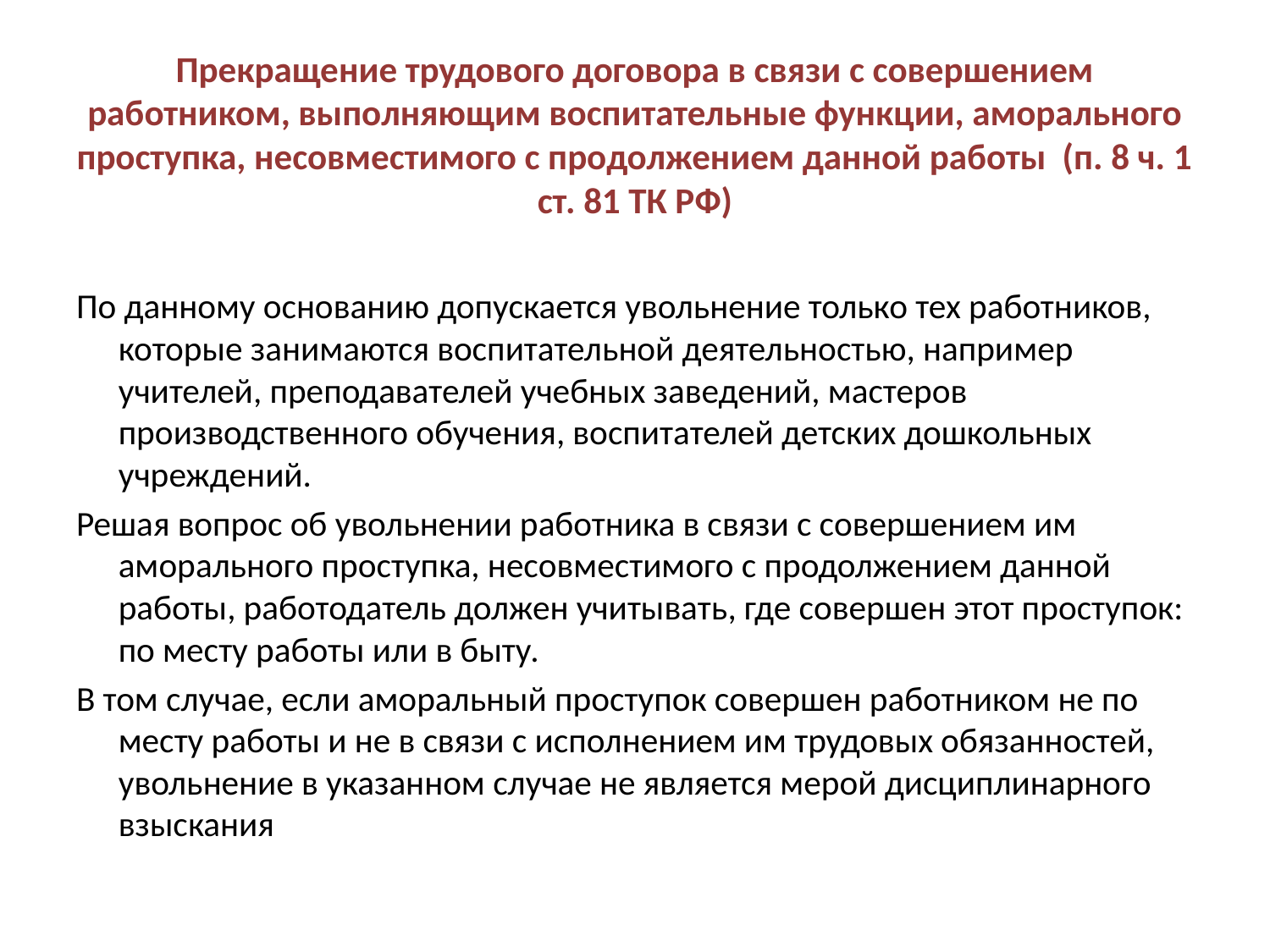

# Прекращение трудового договора в связи с совершением работником, выполняющим воспитательные функции, аморального проступка, несовместимого с продолжением данной работы  (п. 8 ч. 1 ст. 81 ТК РФ)
По данному основанию допускается увольнение только тех работников, которые занимаются воспитательной деятельностью, например учителей, преподавателей учебных заведений, мастеров производственного обучения, воспитателей детских дошкольных учреждений.
Решая вопрос об увольнении работника в связи с совершением им аморального проступка, несовместимого с продолжением данной работы, работодатель должен учитывать, где совершен этот проступок: по месту работы или в быту.
В том случае, если аморальный проступок совершен работником не по месту работы и не в связи с исполнением им трудовых обязанностей, увольнение в указанном случае не является мерой дисциплинарного взыскания